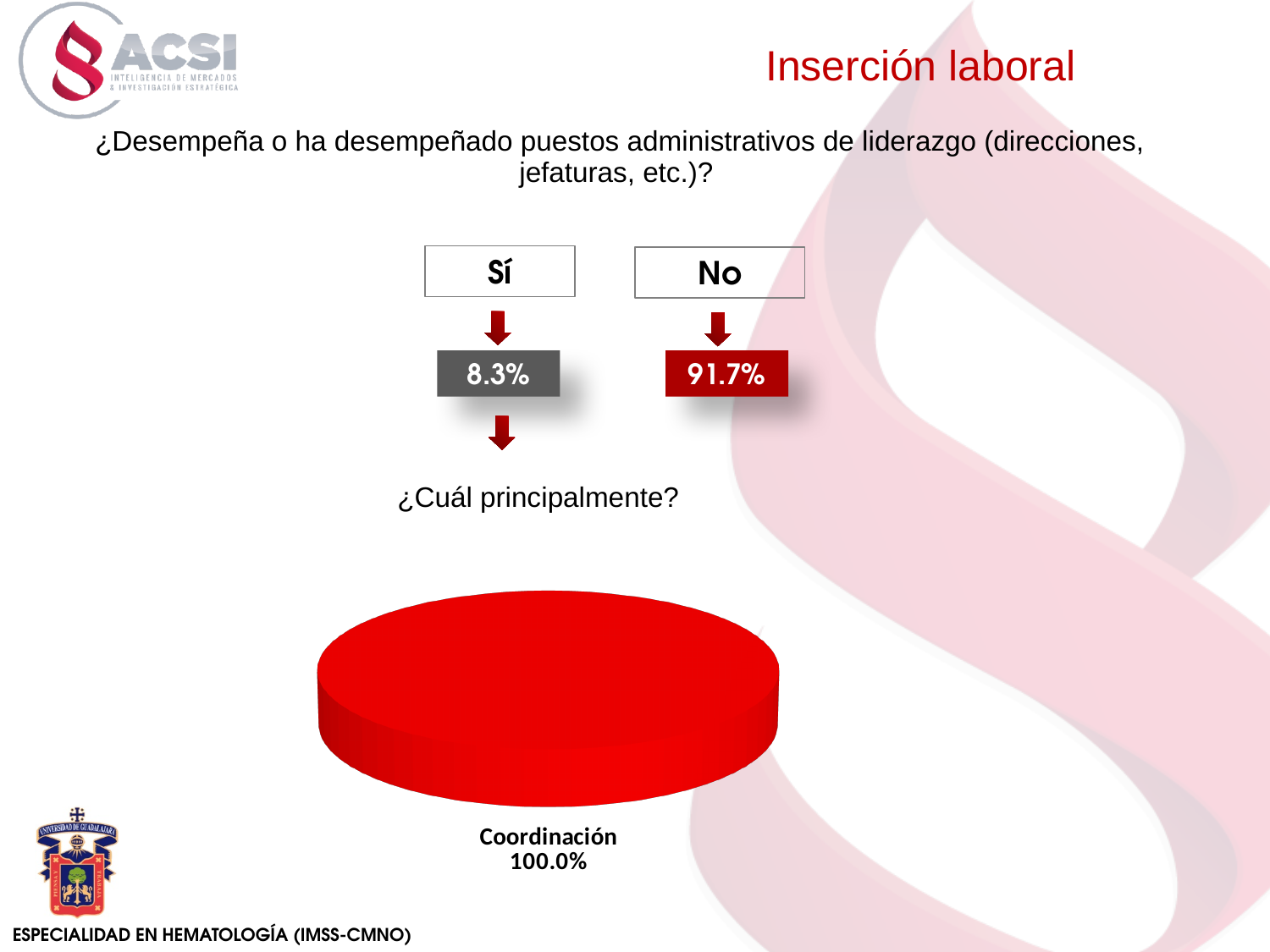

Inserción laboral
 ¿Desempeña o ha desempeñado puestos administrativos de liderazgo (direcciones, jefaturas, etc.)?
Sí
No

8.3%
91.7%

[unsupported chart]

¿Cuál principalmente?